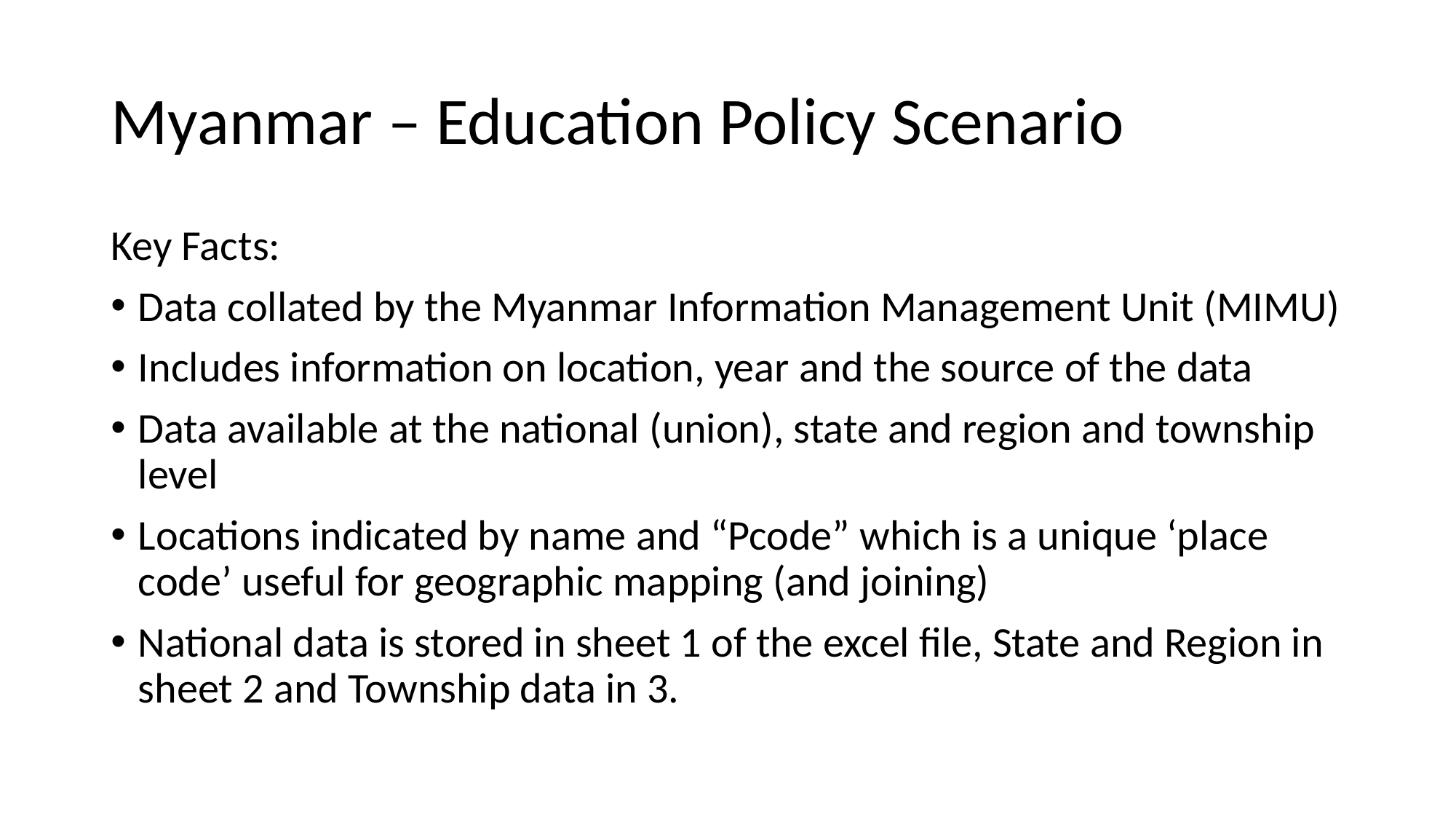

# Myanmar – Education Policy Scenario
Key Facts:
Data collated by the Myanmar Information Management Unit (MIMU)
Includes information on location, year and the source of the data
Data available at the national (union), state and region and township level
Locations indicated by name and “Pcode” which is a unique ‘place code’ useful for geographic mapping (and joining)
National data is stored in sheet 1 of the excel file, State and Region in sheet 2 and Township data in 3.